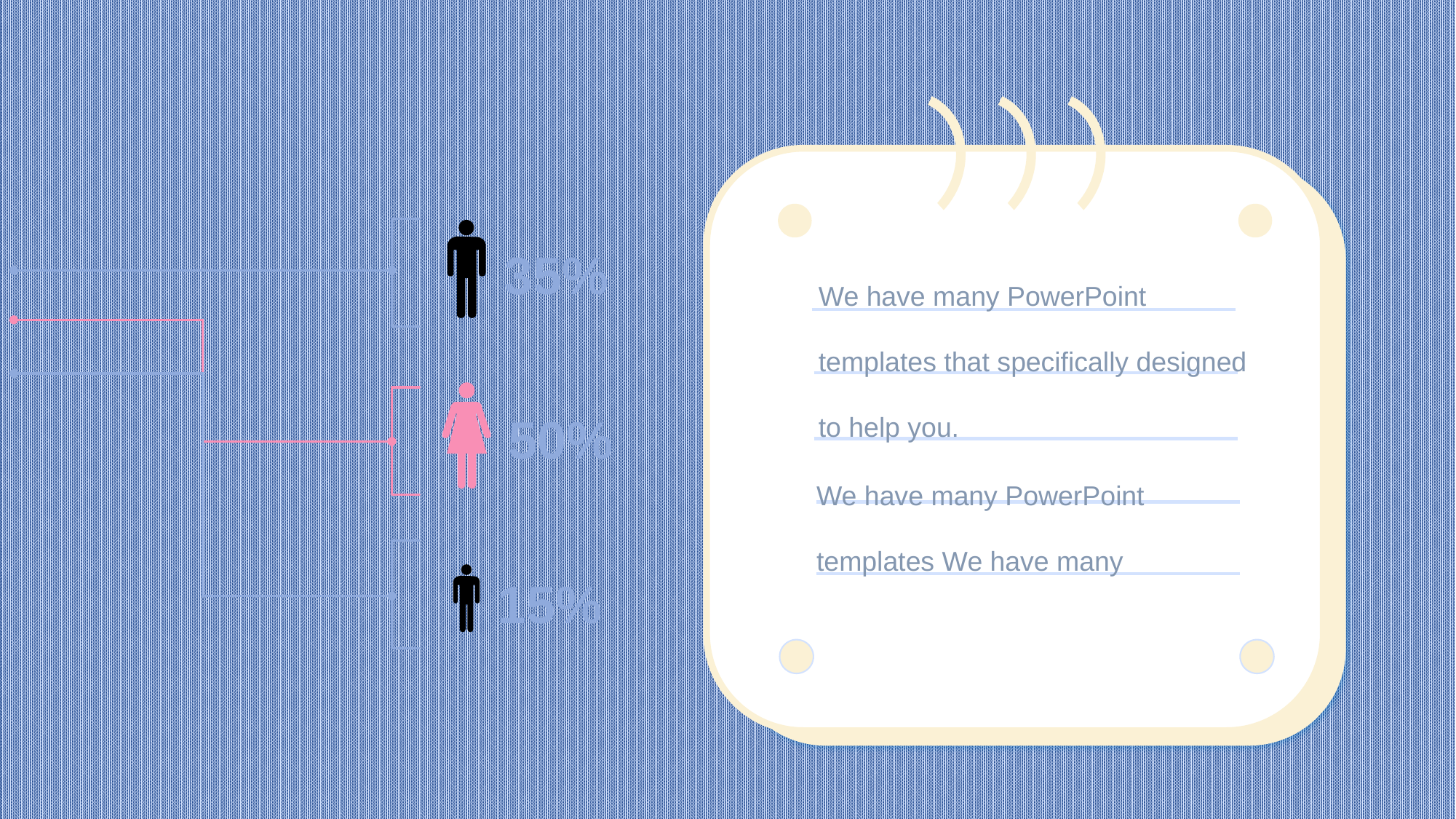

35%

50%
15%

We have many PowerPoint templates that specifically designed to help you.
We have many PowerPoint templates We have many